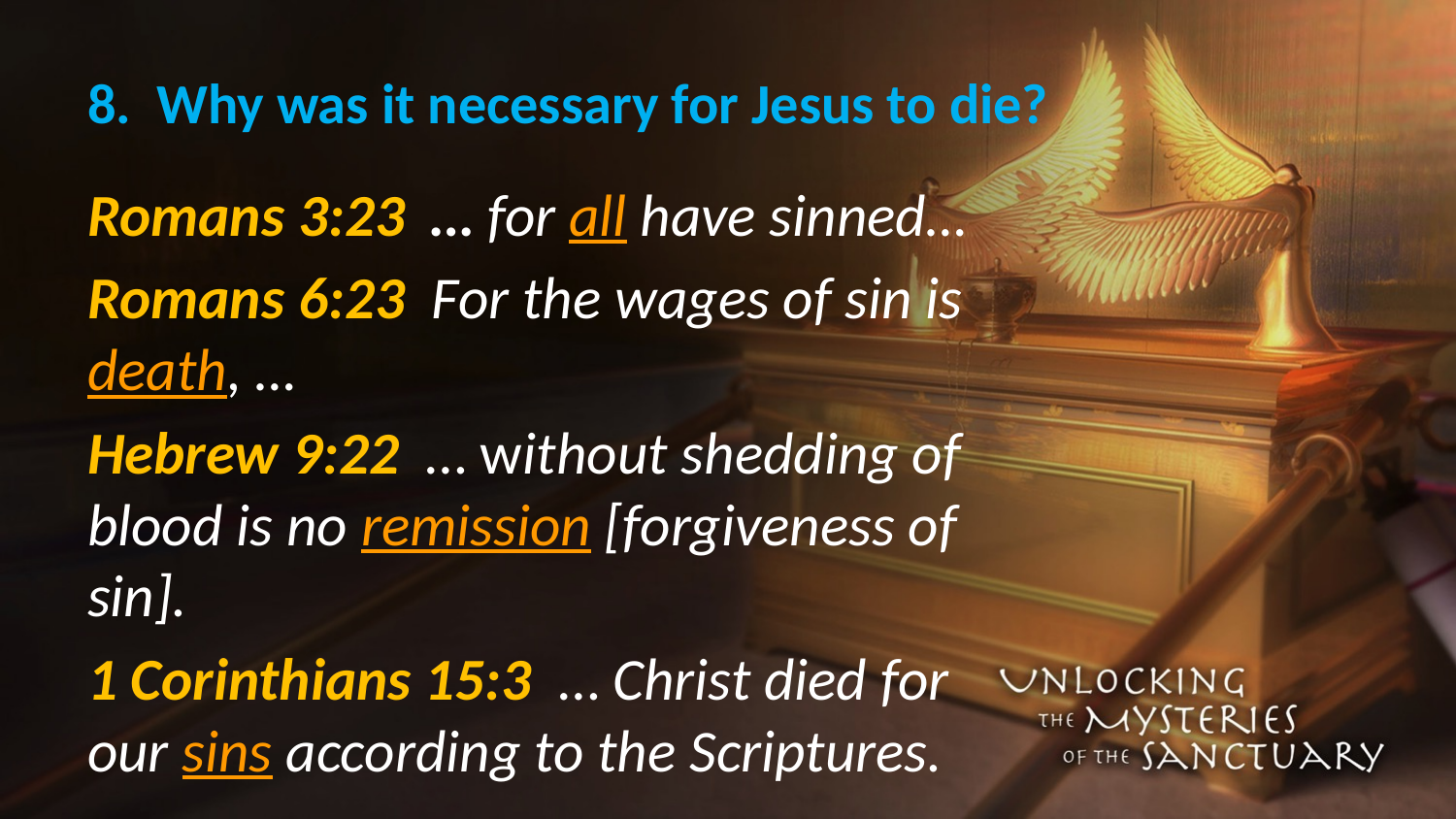

# 8.  Why was it necessary for Jesus to die?
Romans 3:23  … for all have sinned…
Romans 6:23  For the wages of sin is death, …
Hebrew 9:22  … without shedding of blood is no remission [forgiveness of sin].
1 Corinthians 15:3  … Christ died for our sins according to the Scriptures.